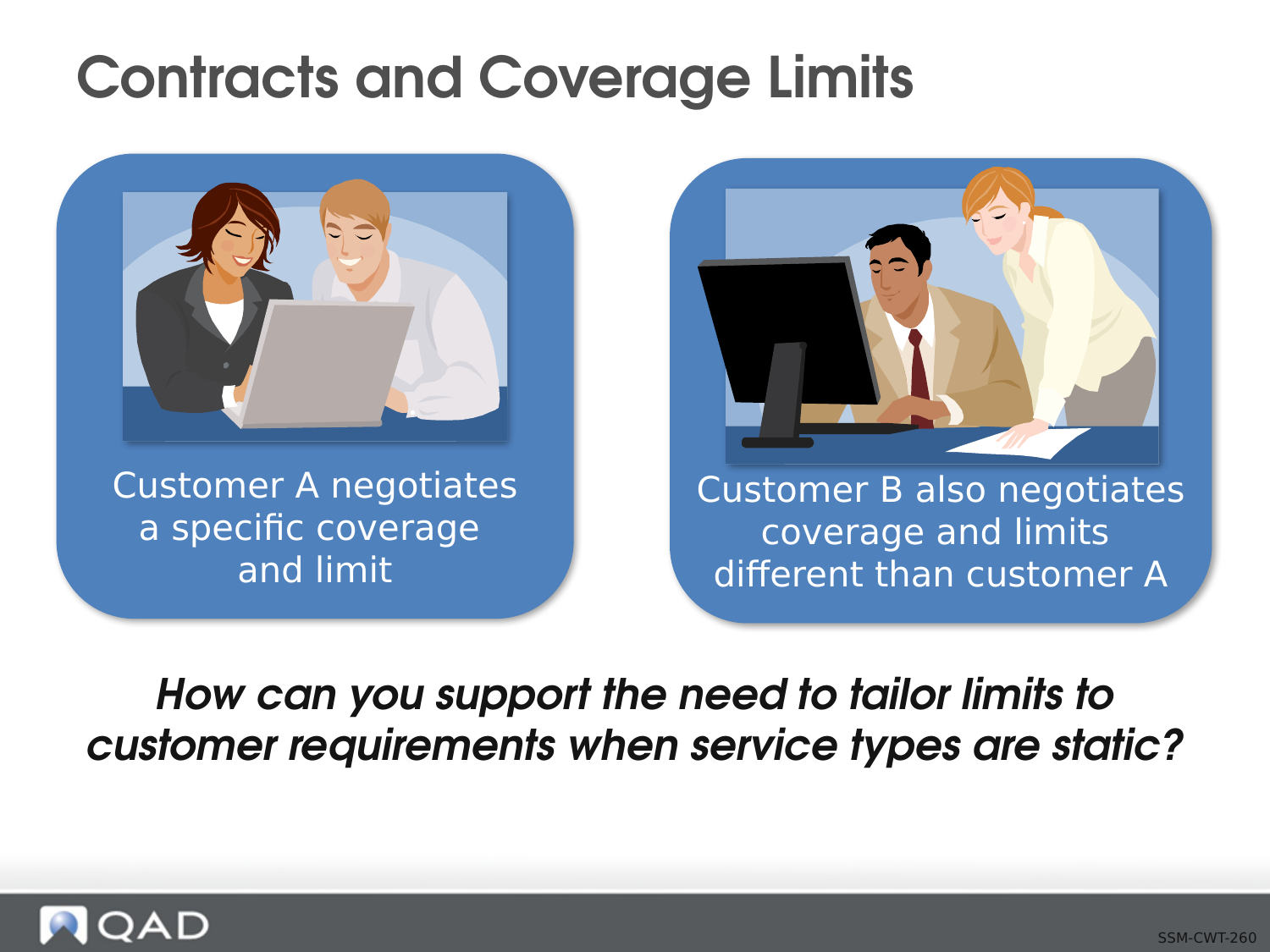

# Contracts and Coverage Limits
Customer A negotiates
a specific coverage
and limit
Customer B also negotiates
coverage and limits
different than customer A

How can you support the need to tailor limits to customer requirements when service types are static?
SSM-CWT-260